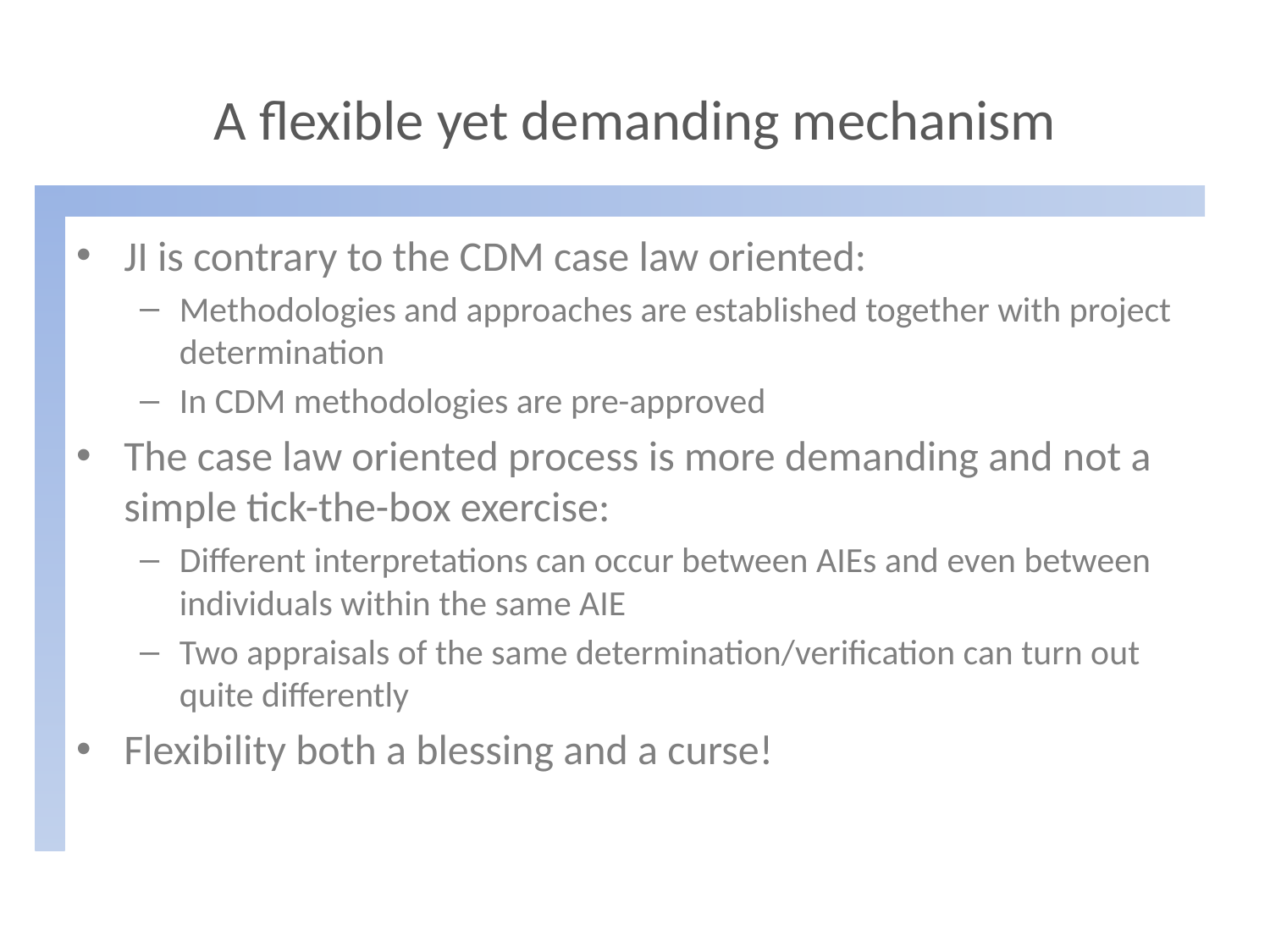

# A flexible yet demanding mechanism

JI is contrary to the CDM case law oriented:
Methodologies and approaches are established together with project determination
In CDM methodologies are pre-approved
The case law oriented process is more demanding and not a simple tick-the-box exercise:
Different interpretations can occur between AIEs and even between individuals within the same AIE
Two appraisals of the same determination/verification can turn out quite differently
Flexibility both a blessing and a curse!